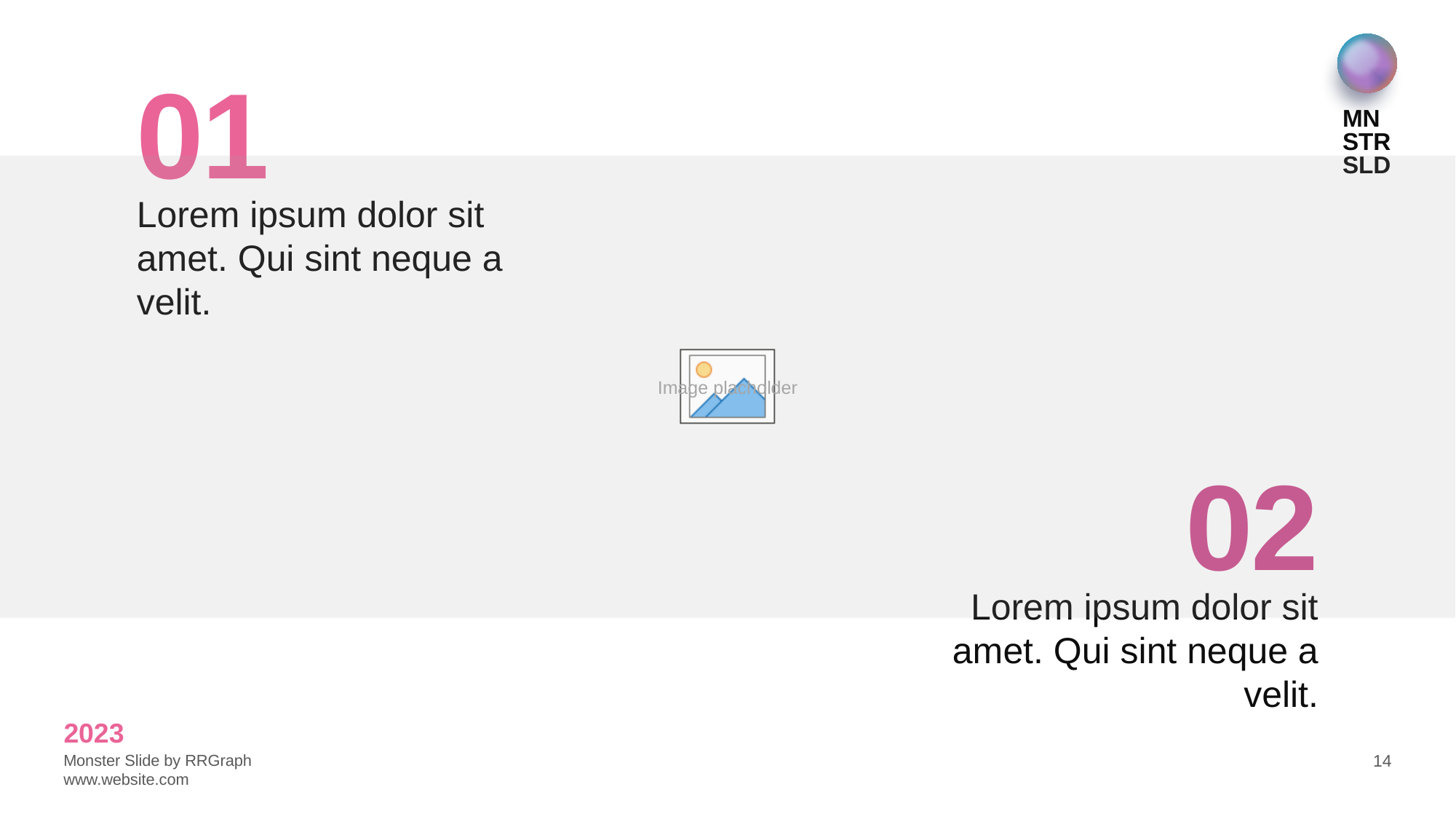

01

Lorem ipsum dolor sit amet. Qui sint neque a velit.
02
Lorem ipsum dolor sit amet. Qui sint neque a velit.